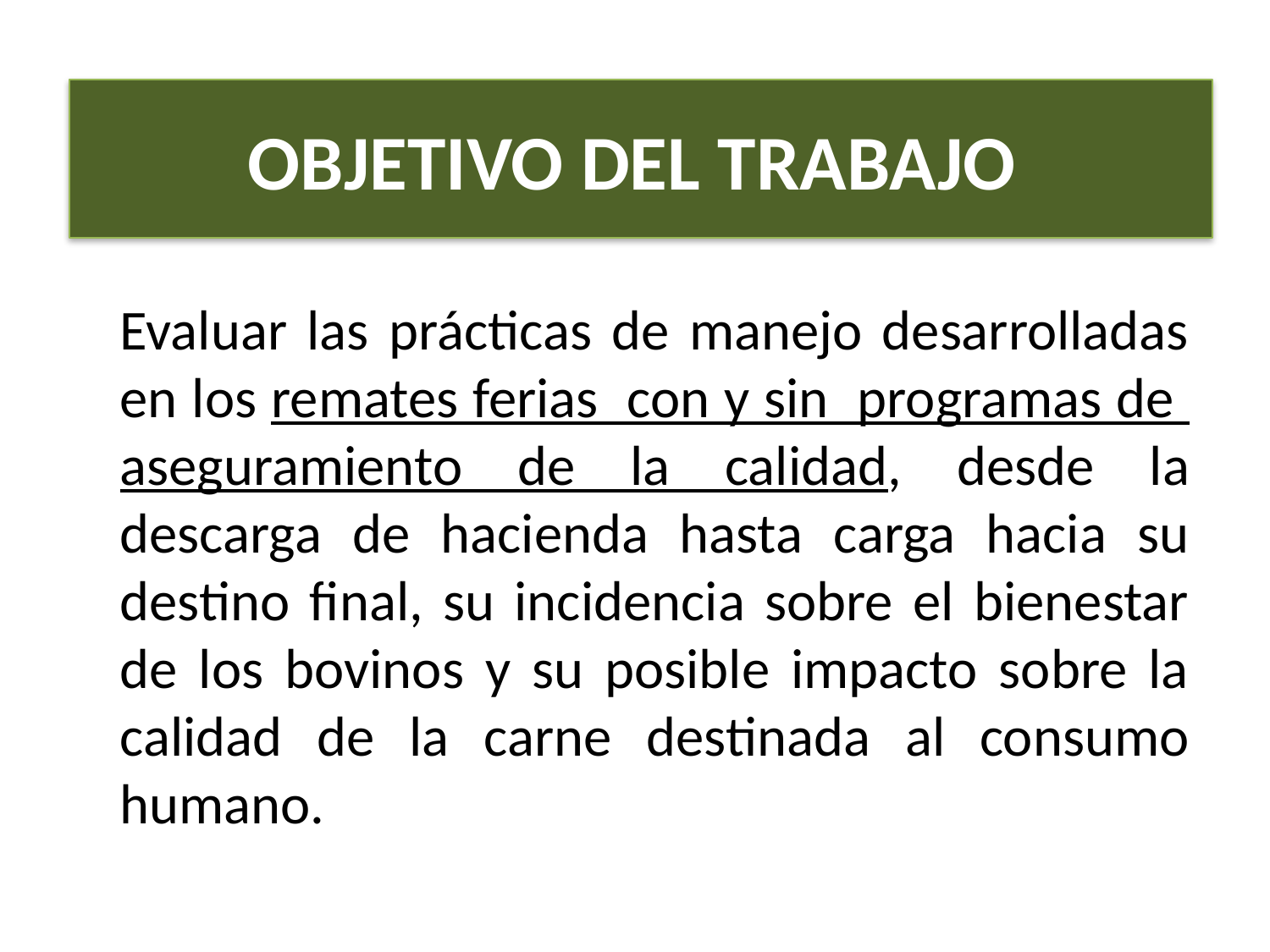

# OBJETIVO DEL TRABAJO
	Evaluar las prácticas de manejo desarrolladas en los remates ferias  con y sin  programas de  aseguramiento de la calidad, desde la descarga de hacienda hasta carga hacia su destino final, su incidencia sobre el bienestar de los bovinos y su posible impacto sobre la calidad de la carne destinada al consumo humano.